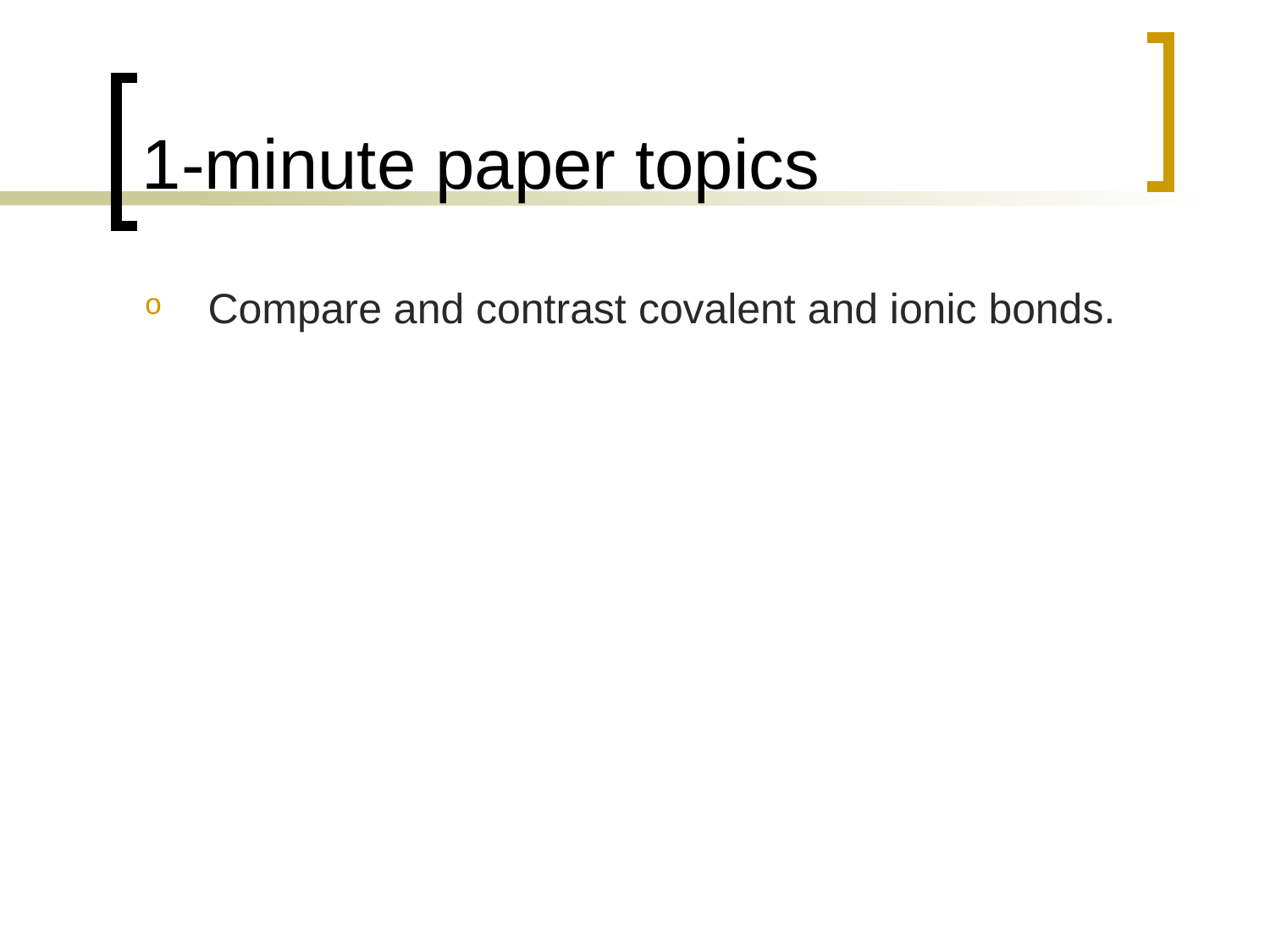

# 1-minute paper topics
Compare and contrast covalent and ionic bonds.